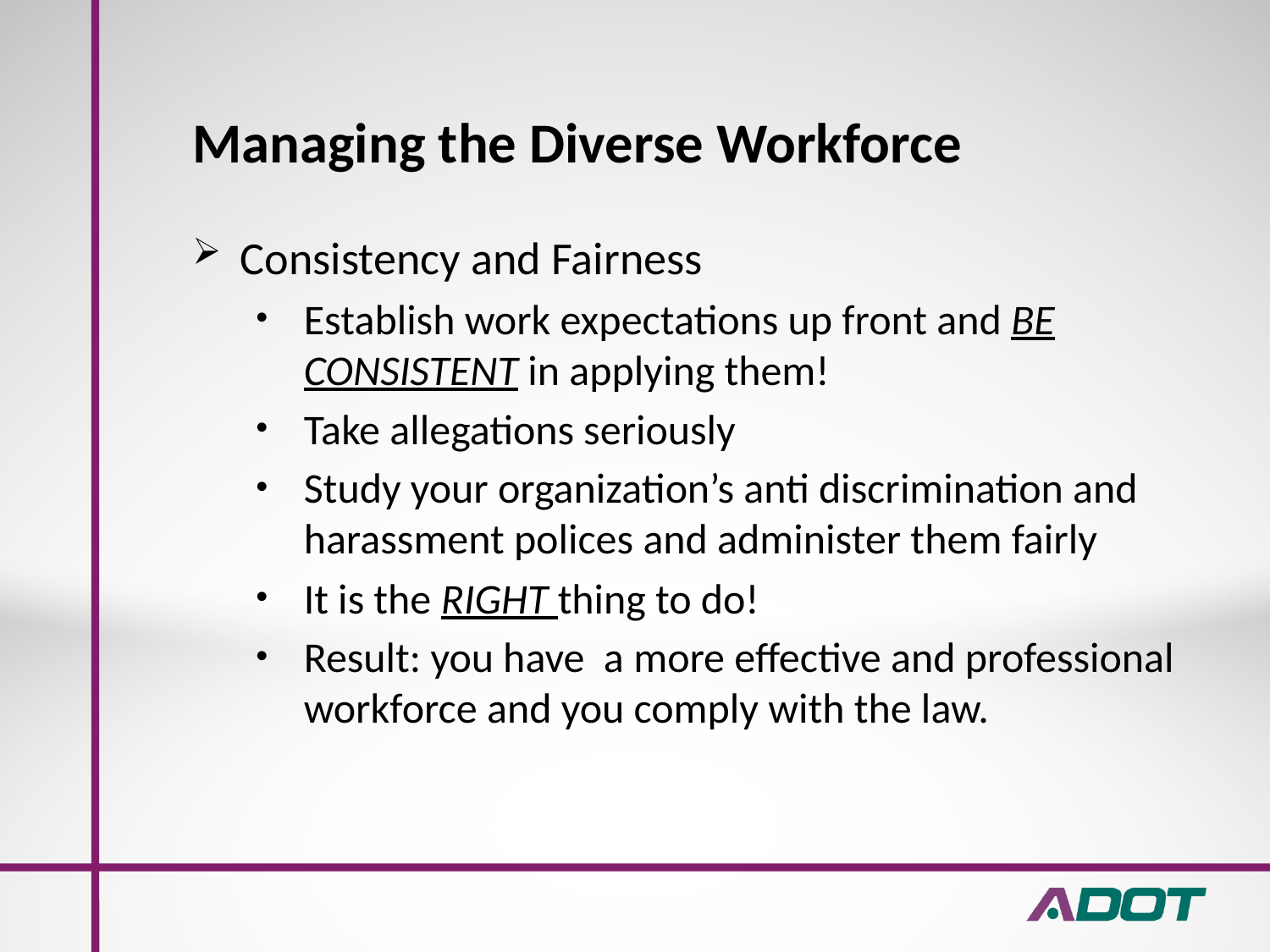

# Managing the Diverse Workforce
Consistency and Fairness
Establish work expectations up front and BE CONSISTENT in applying them!
Take allegations seriously
Study your organization’s anti discrimination and harassment polices and administer them fairly
It is the RIGHT thing to do!
Result: you have  a more effective and professional workforce and you comply with the law.